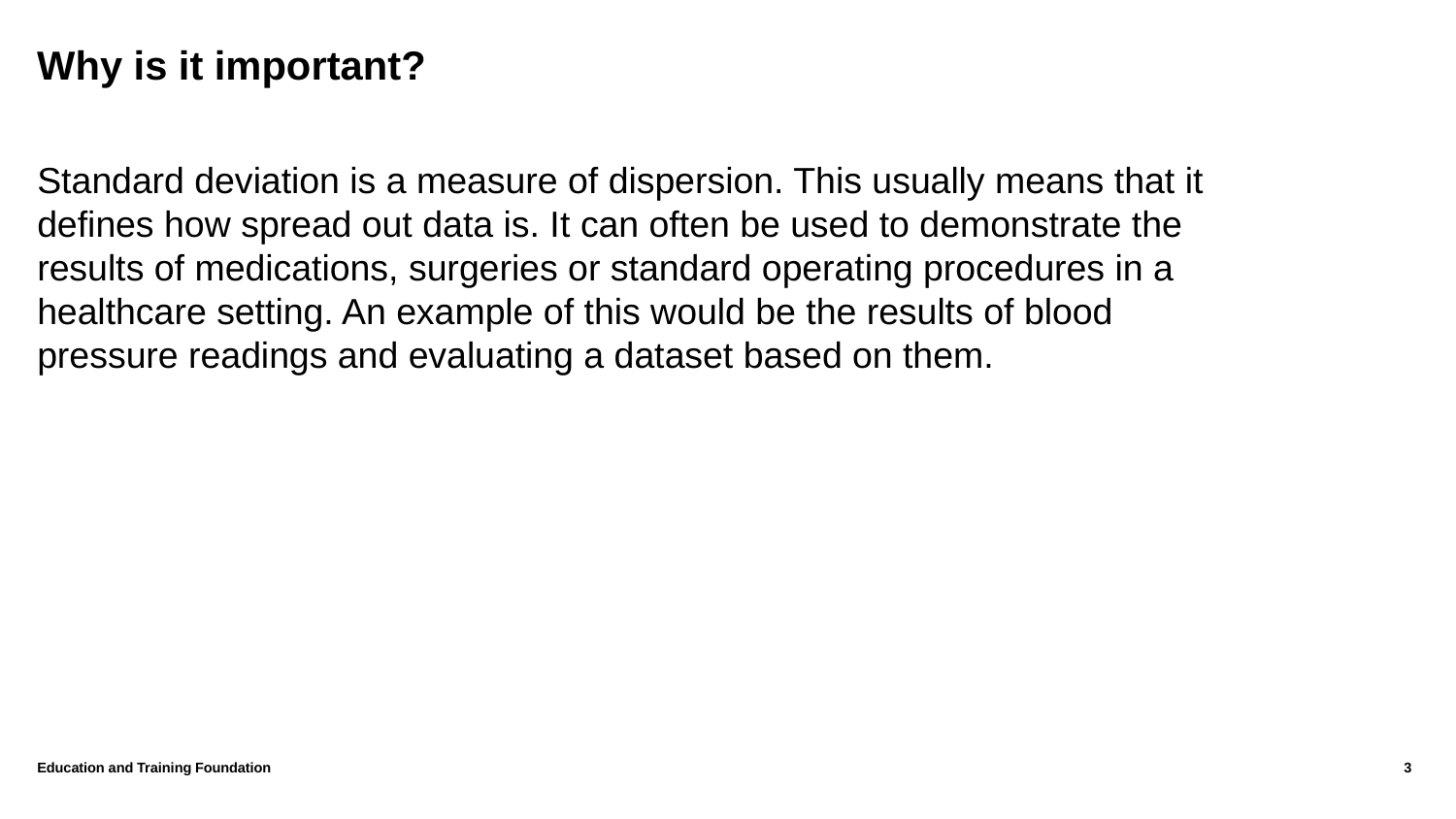

# Why is it important?
Standard deviation is a measure of dispersion. This usually means that it defines how spread out data is. It can often be used to demonstrate the results of medications, surgeries or standard operating procedures in a healthcare setting. An example of this would be the results of blood pressure readings and evaluating a dataset based on them.
Education and Training Foundation
3